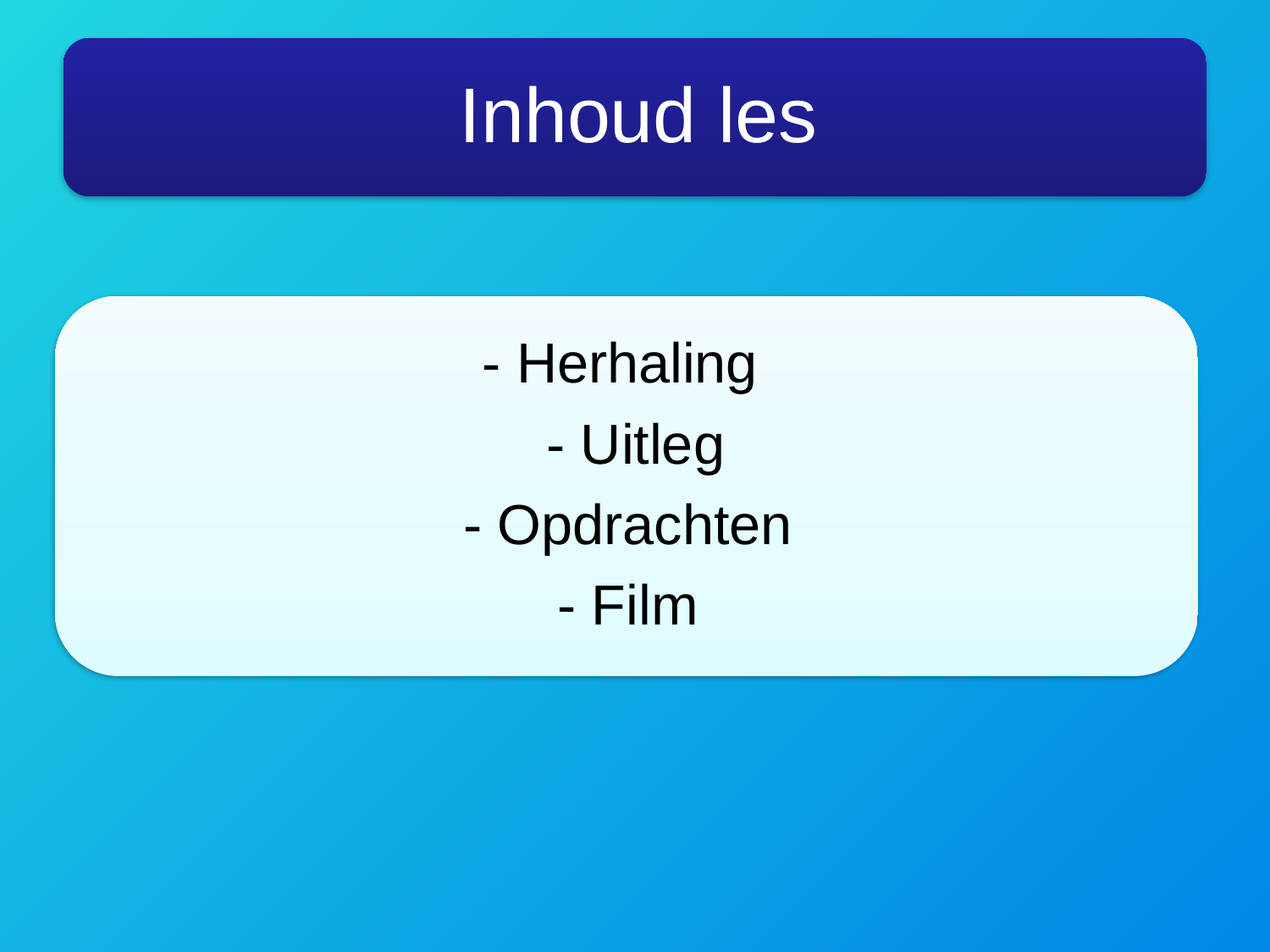

Inhoud les
- Herhaling
- Uitleg
- Opdrachten
- Film